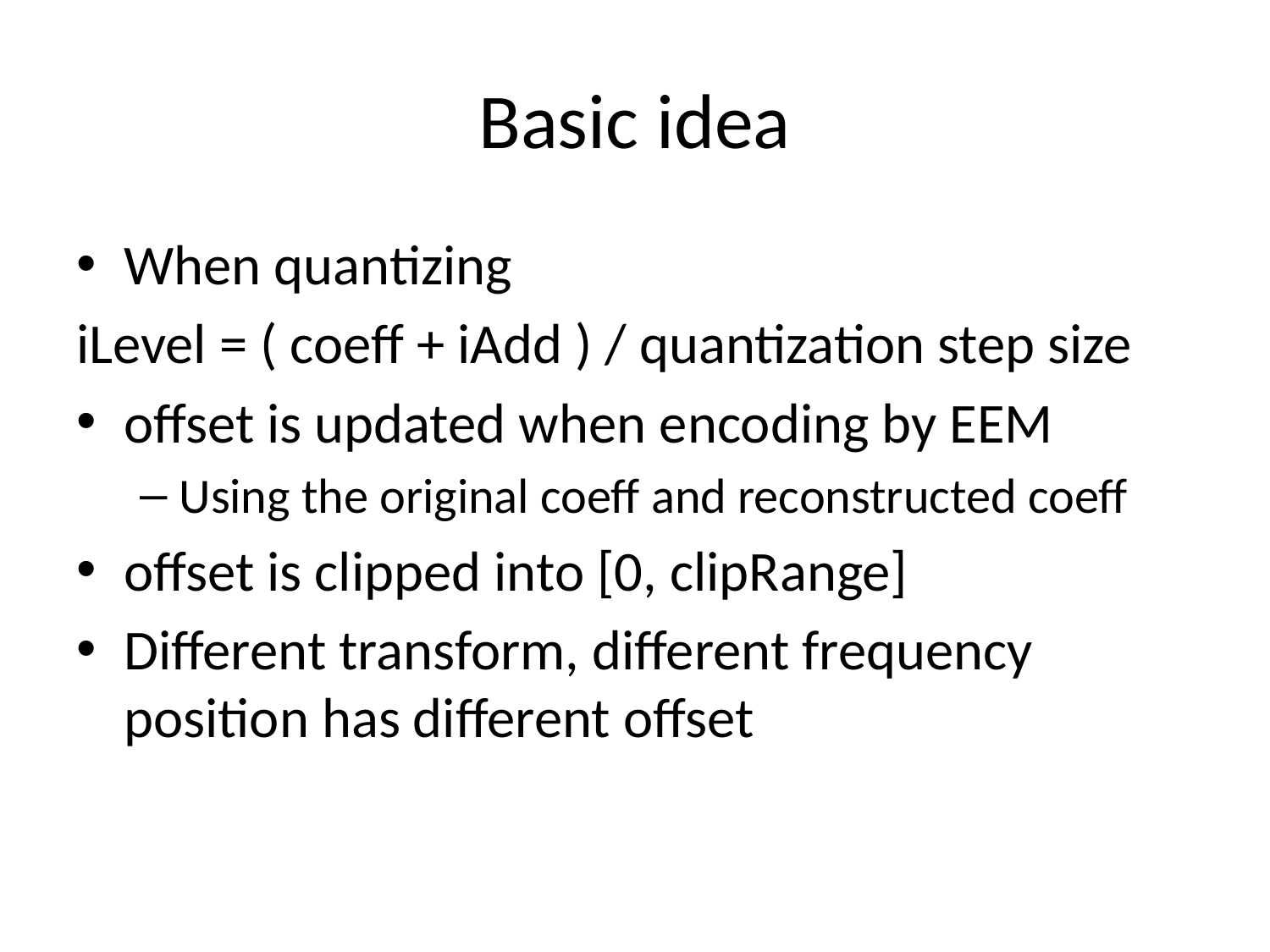

# Basic idea
When quantizing
iLevel = ( coeff + iAdd ) / quantization step size
offset is updated when encoding by EEM
Using the original coeff and reconstructed coeff
offset is clipped into [0, clipRange]
Different transform, different frequency position has different offset